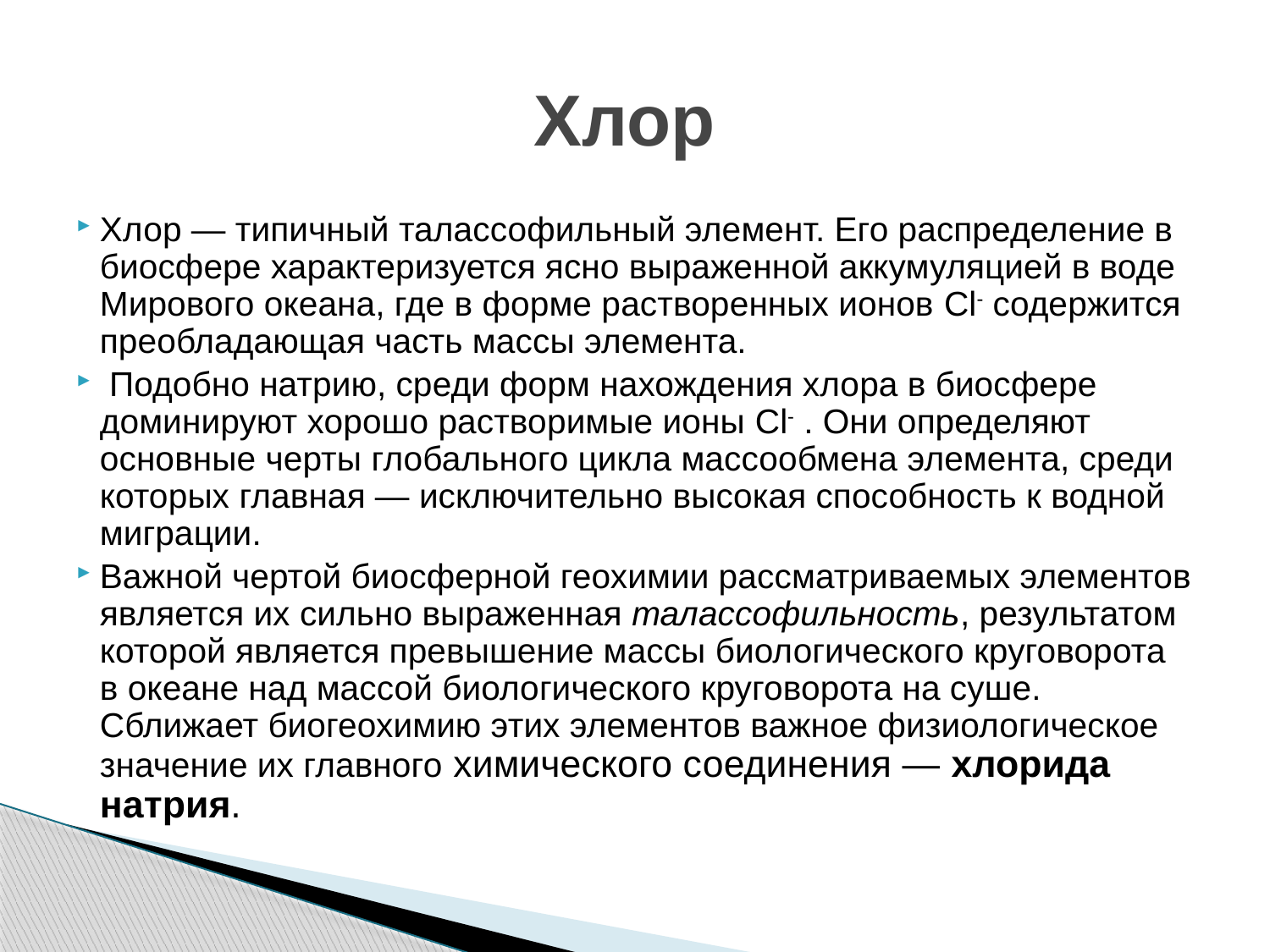

Хлор
Хлор — типичный талассофильный элемент. Его распределение в биосфере характеризуется ясно выраженной аккумуляцией в воде Мирового океана, где в форме растворенных ионов Cl- содержится преобладающая часть массы элемента.
 Подобно натрию, среди форм нахождения хлора в биосфере доминируют хорошо растворимые ионы Cl- . Они определяют основные черты глобального цикла массообмена элемента, среди которых главная — исключительно высокая способность к водной миграции.
Важной чертой биосферной геохимии рассматриваемых элементов является их сильно выраженная талассофильность, результатом которой является превышение массы биологического круговорота в океане над массой биологического круговорота на суше. Сближает биогеохимию этих элементов важное физиологическое значение их главного химического соединения — хлорида натрия.